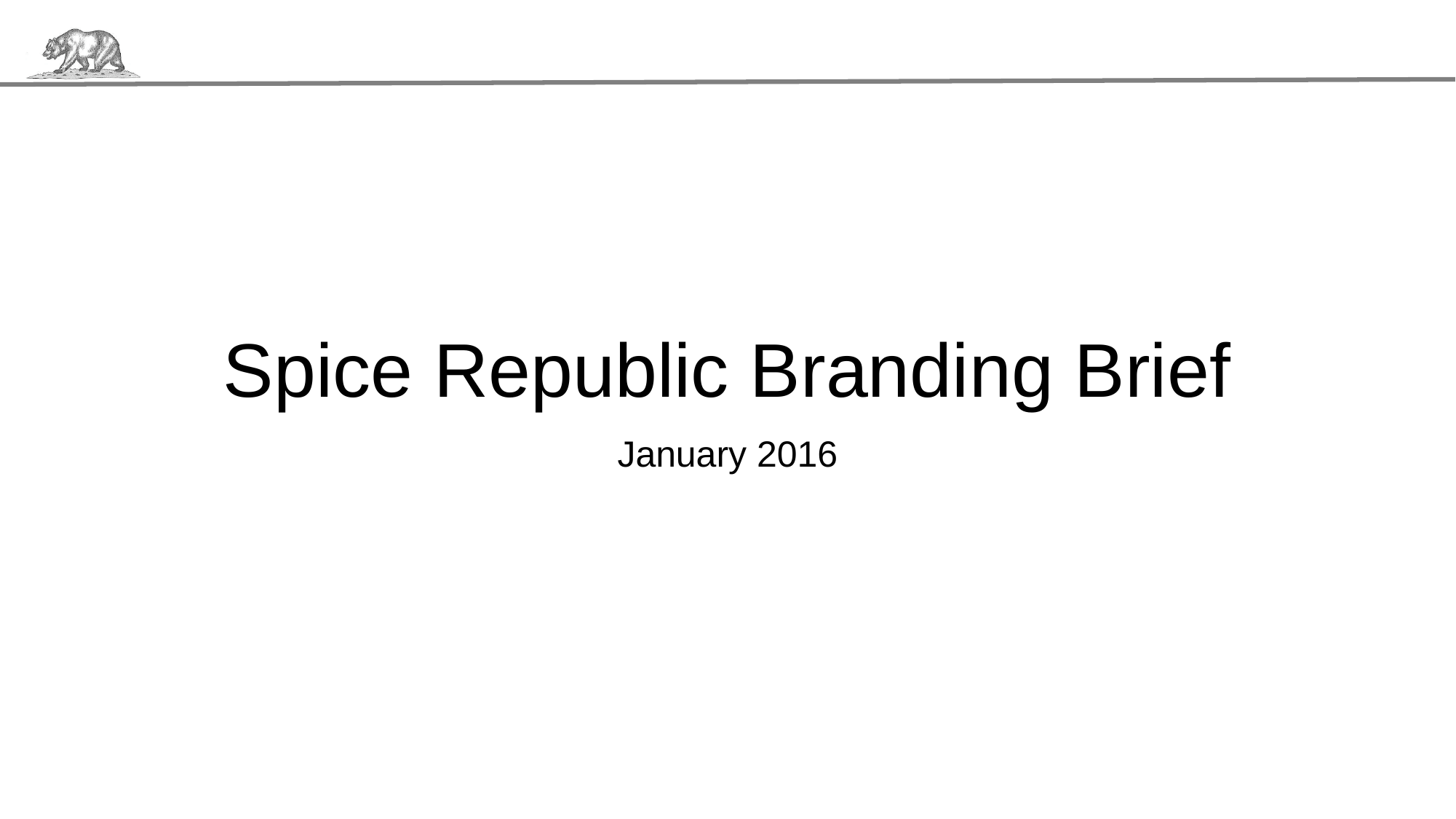

# Spice Republic Branding Brief
January 2016